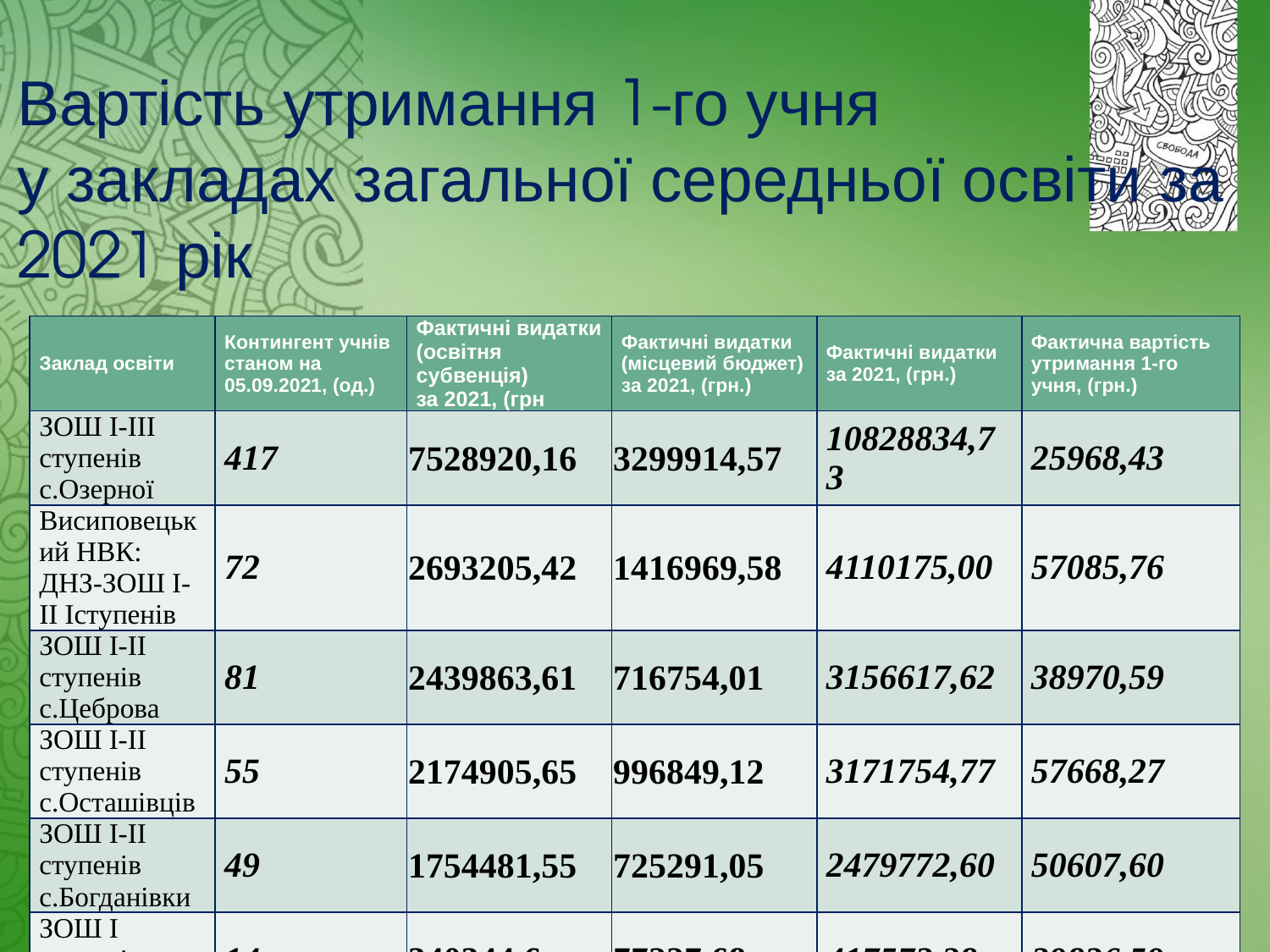

Вартість утримання 1-го учня
у закладах загальної середньої освіти за 2021 рік
| Заклад освіти | Контингент учнів станом на 05.09.2021, (од.) | Фактичні видатки (освітня субвенція) за 2021, (грн | Фактичні видатки (місцевий бюджет) за 2021, (грн.) | Фактичні видатки за 2021, (грн.) | Фактична вартість утримання 1-го учня, (грн.) |
| --- | --- | --- | --- | --- | --- |
| ЗОШ І-ІІІ ступенів с.Озерної | 417 | 7528920,16 | 3299914,57 | 10828834,73 | 25968,43 |
| Висиповецький НВК: ДНЗ-ЗОШ І-ІІ Іступенів | 72 | 2693205,42 | 1416969,58 | 4110175,00 | 57085,76 |
| ЗОШ І-ІІ ступенів с.Цеброва | 81 | 2439863,61 | 716754,01 | 3156617,62 | 38970,59 |
| ЗОШ І-ІІ ступенів с.Осташівців | 55 | 2174905,65 | 996849,12 | 3171754,77 | 57668,27 |
| ЗОШ І-ІІ ступенів с.Богданівки | 49 | 1754481,55 | 725291,05 | 2479772,60 | 50607,60 |
| ЗОШ І ступенів с.Сировари | 14 | 340344,6 | 77227,68 | 417572,28 | 29826,59 |
| Початкова школа с.Нестерівців | 10 | 795900,48 | 248826,363 | 1044726,84 | 104472,68 |
| Разом | 698 | 17727521,47 | 7481832,40 | 25209353,87 | 36116,55 |